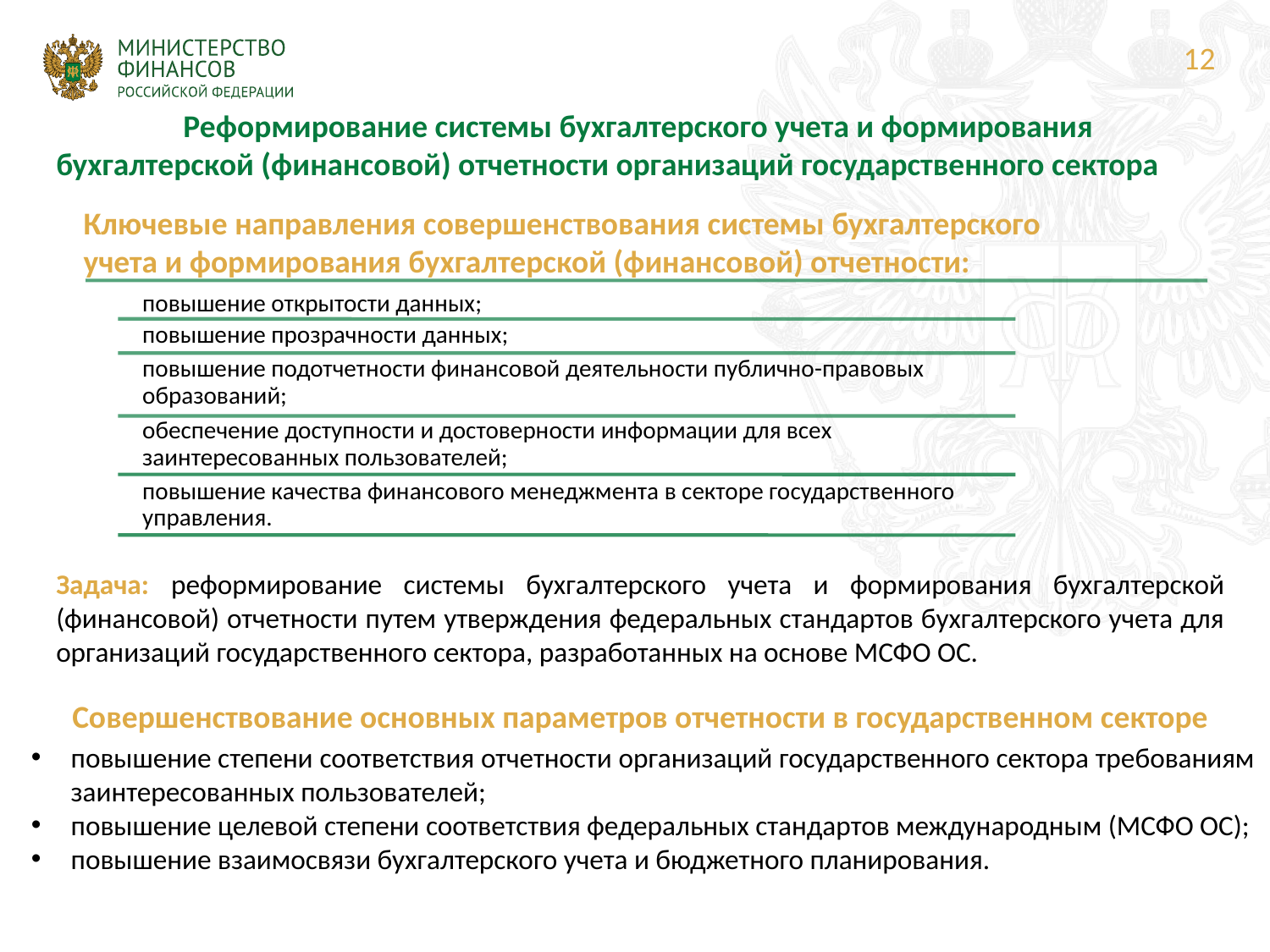

12
	Реформирование системы бухгалтерского учета и формирования бухгалтерской (финансовой) отчетности организаций государственного сектора
Ключевые направления совершенствования системы бухгалтерского учета и формирования бухгалтерской (финансовой) отчетности:

повышение открытости данных;
повышение прозрачности данных;
повышение подотчетности финансовой деятельности публично-правовых образований;
обеспечение доступности и достоверности информации для всех заинтересованных пользователей;
повышение качества финансового менеджмента в секторе государственного управления.
Задача: реформирование системы бухгалтерского учета и формирования бухгалтерской (финансовой) отчетности путем утверждения федеральных стандартов бухгалтерского учета для организаций государственного сектора, разработанных на основе МСФО ОС.
Совершенствование основных параметров отчетности в государственном секторе
повышение степени соответствия отчетности организаций государственного сектора требованиям заинтересованных пользователей;
повышение целевой степени соответствия федеральных стандартов международным (МСФО ОС);
повышение взаимосвязи бухгалтерского учета и бюджетного планирования.